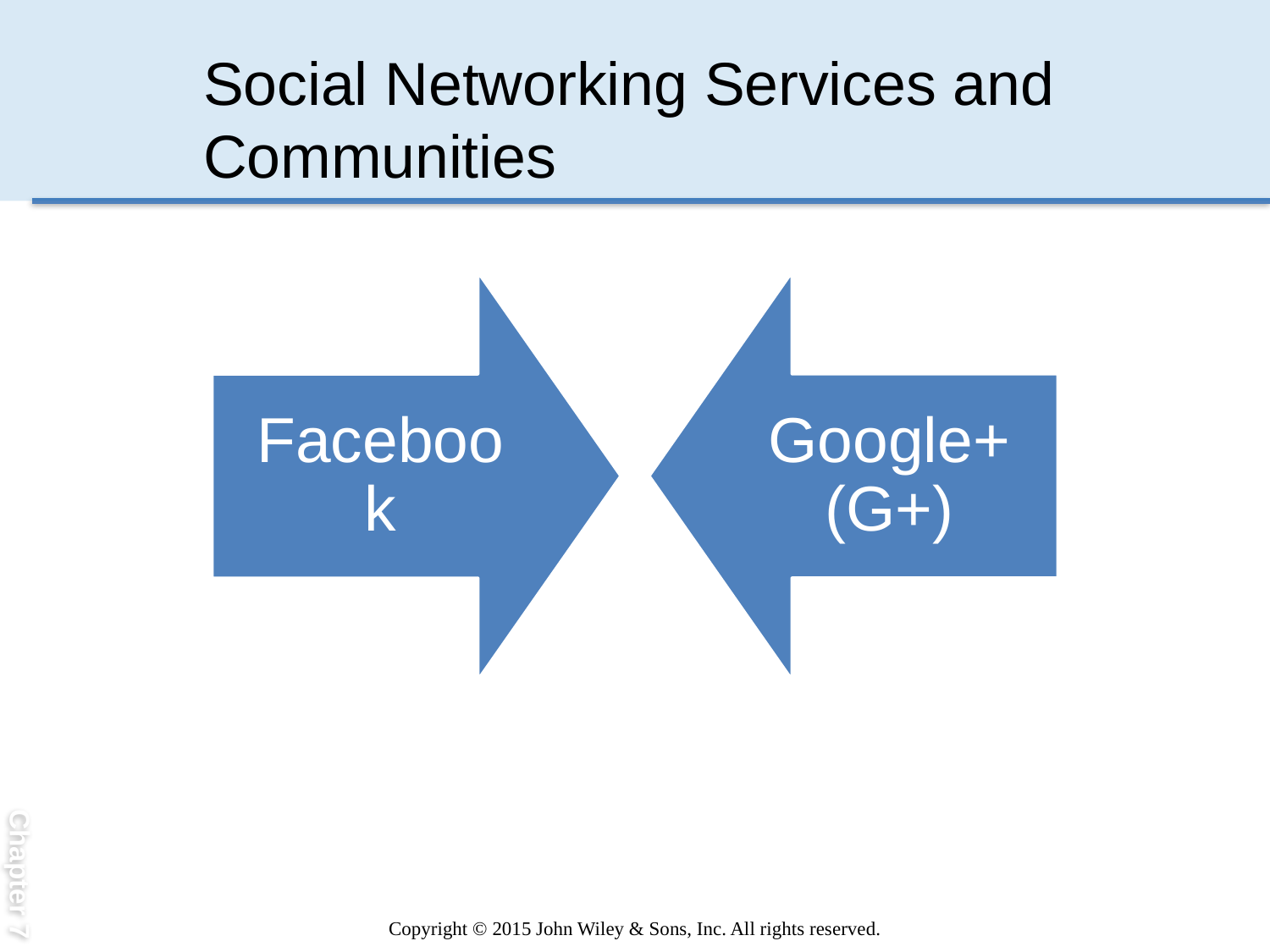

Chapter 7
# Social Networking Services and Communities
Facebook
Google+ (G+)